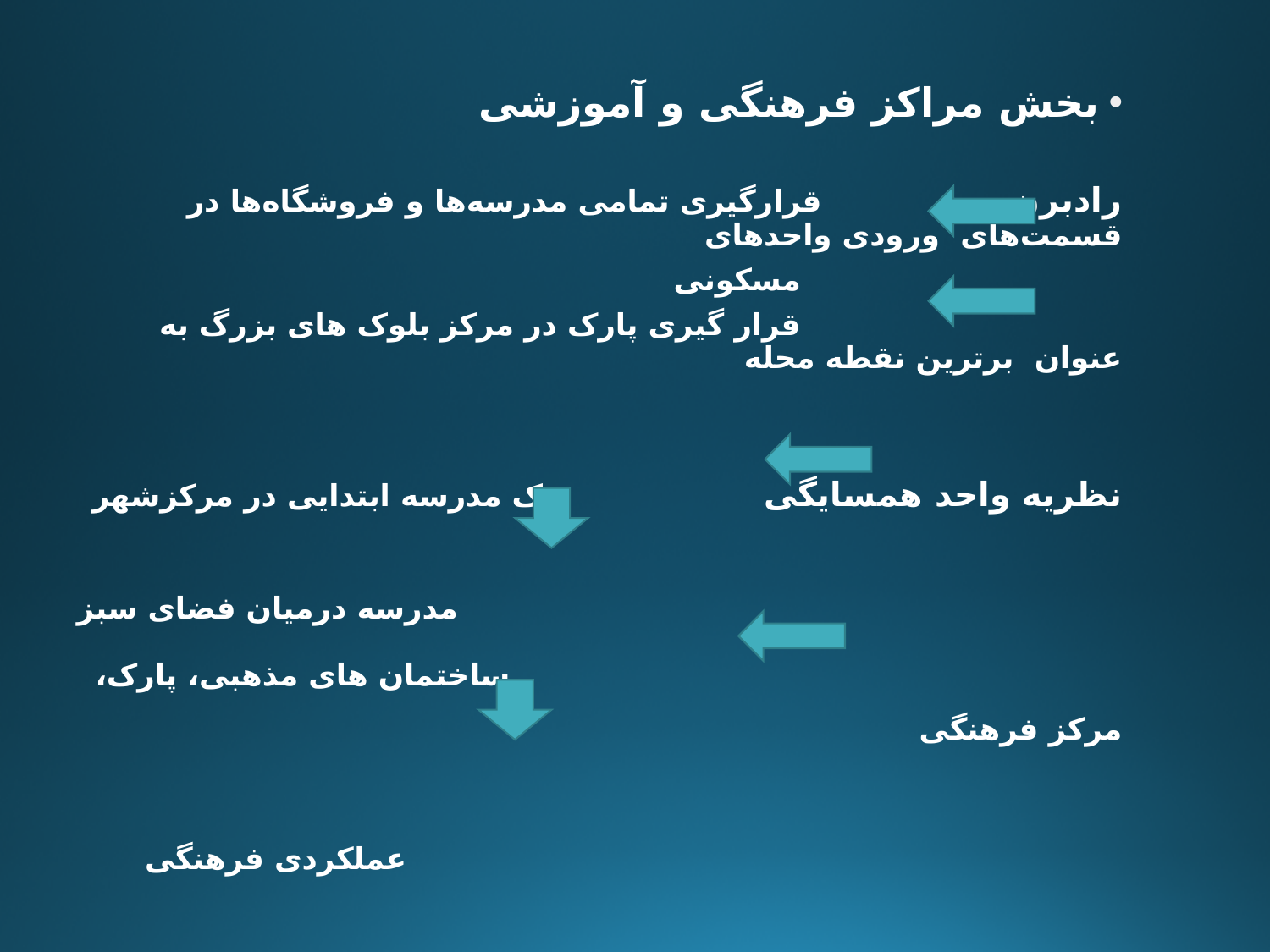

بخش مراکز فرهنگی و آموزشی

رادبرن                  قرارگیری تمامی مدرسه‌ها و فروشگاه‌ها در قسمت‌هاى  ورودى واحدهاى
                               مسکونی
                               قرار گیری پارک در مرکز بلوک ‌هاى بزرگ به ‌عنوان  برترين نقطه محله

نظریه واحد همسایگی                  یک مدرسه ابتدایی در مرکزشهر

                                                                مدرسه درمیان فضای سبز
                                                           ساختمان های مذهبی، پارک، مرکز فرهنگی

                                                                     عملکردی فرهنگی